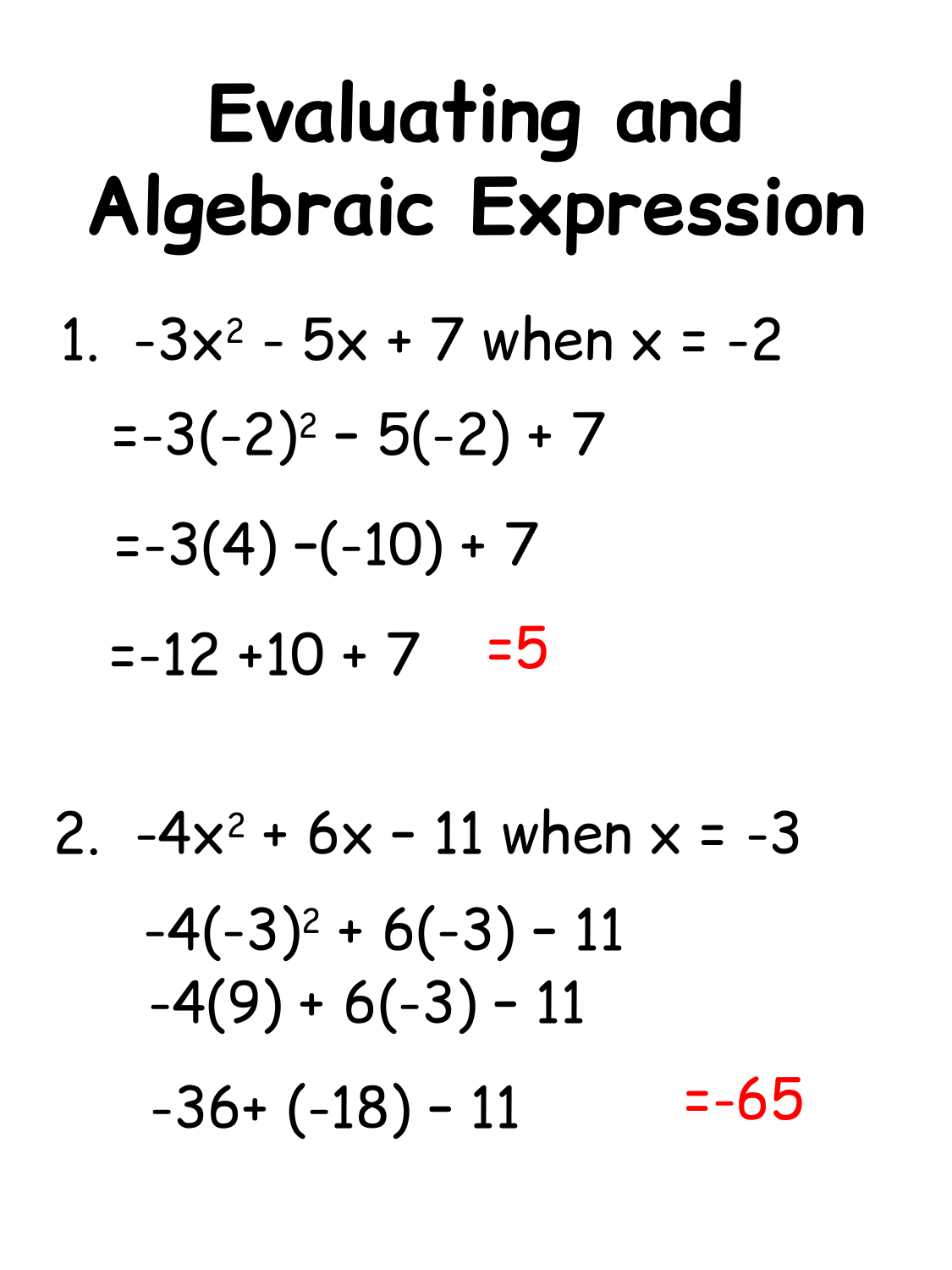

# Evaluating and Algebraic Expression
1.  -3x2 - 5x + 7 when x = -2
=-3(-2)2 – 5(-2) + 7
=-3(4) –(-10) + 7
=5
=-12 +10 + 7
2.  -4x2 + 6x – 11 when x = -3
  -4(-3)2 + 6(-3) – 11
-4(9) + 6(-3) – 11
-36+ (-18) – 11
=-65